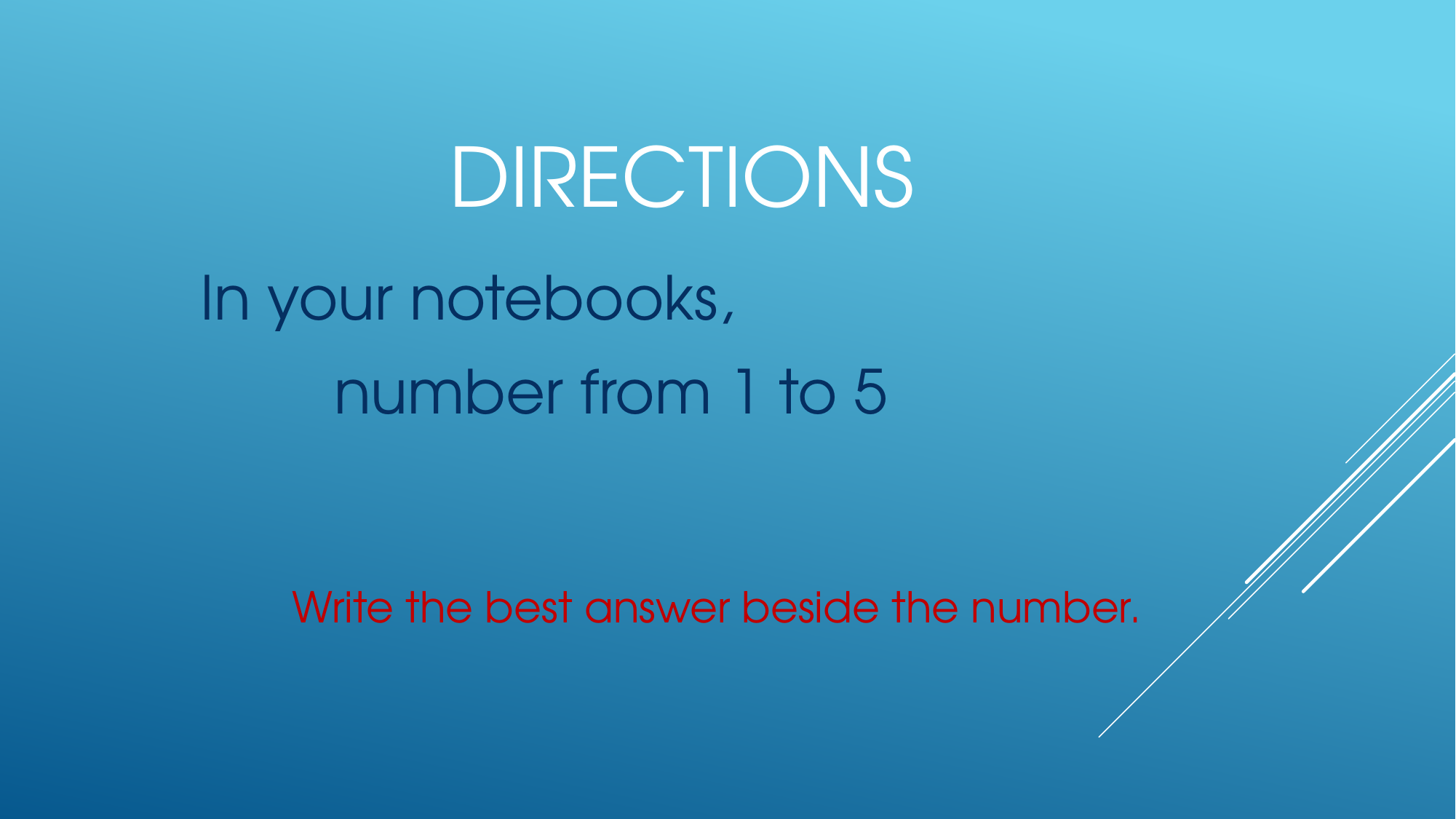

# Directions
In your notebooks,
        number from 1 to 5

Write the best answer beside the number.